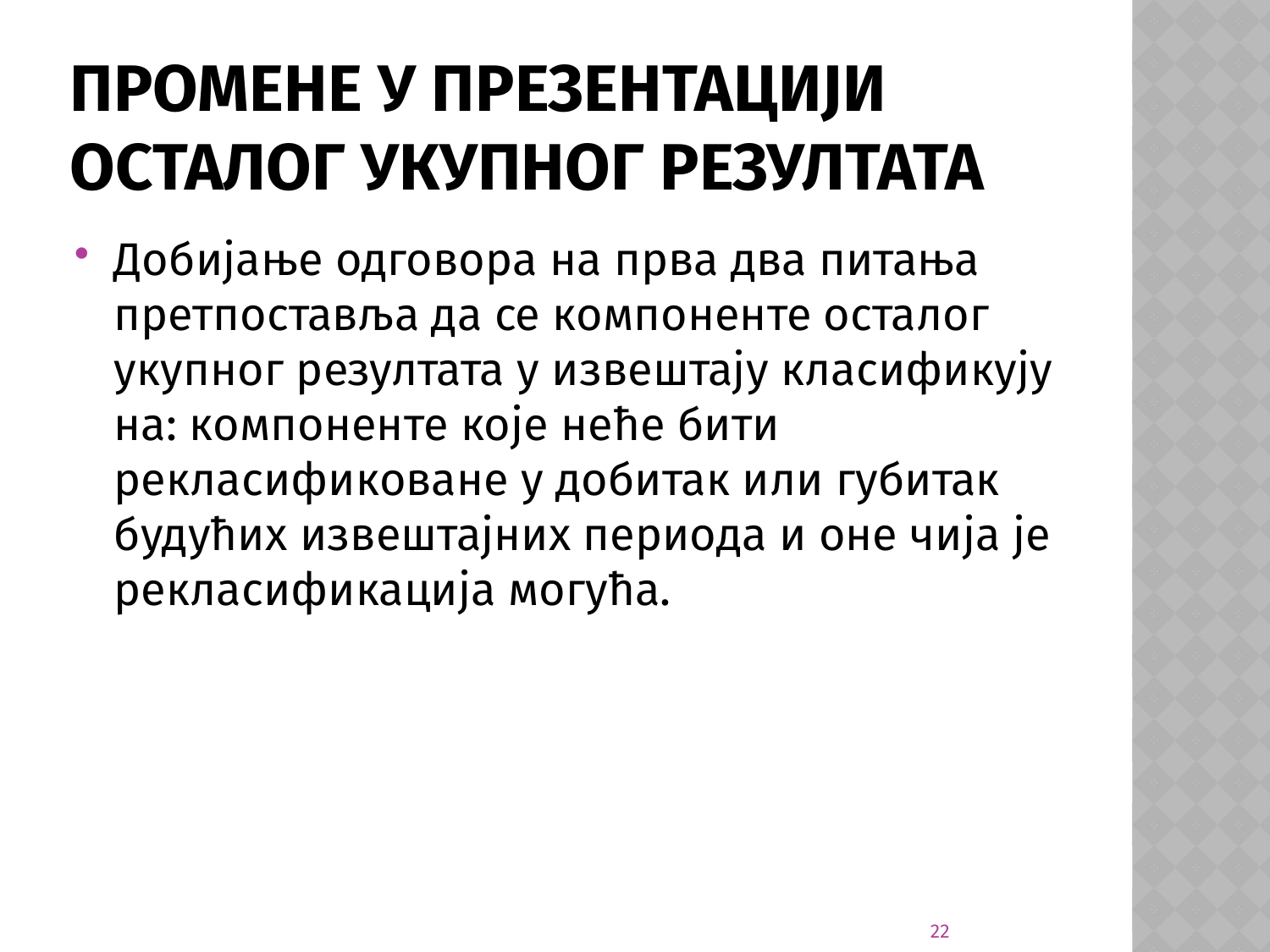

# Промене у презентацији осталог укупног резултата
Добијање одговора на прва два питања претпоставља да се компоненте осталог укупног резултата у извештају класификују на: компоненте које неће бити рекласификоване у добитак или губитак будућих извештајних периода и оне чија је рекласификација могућа.

22